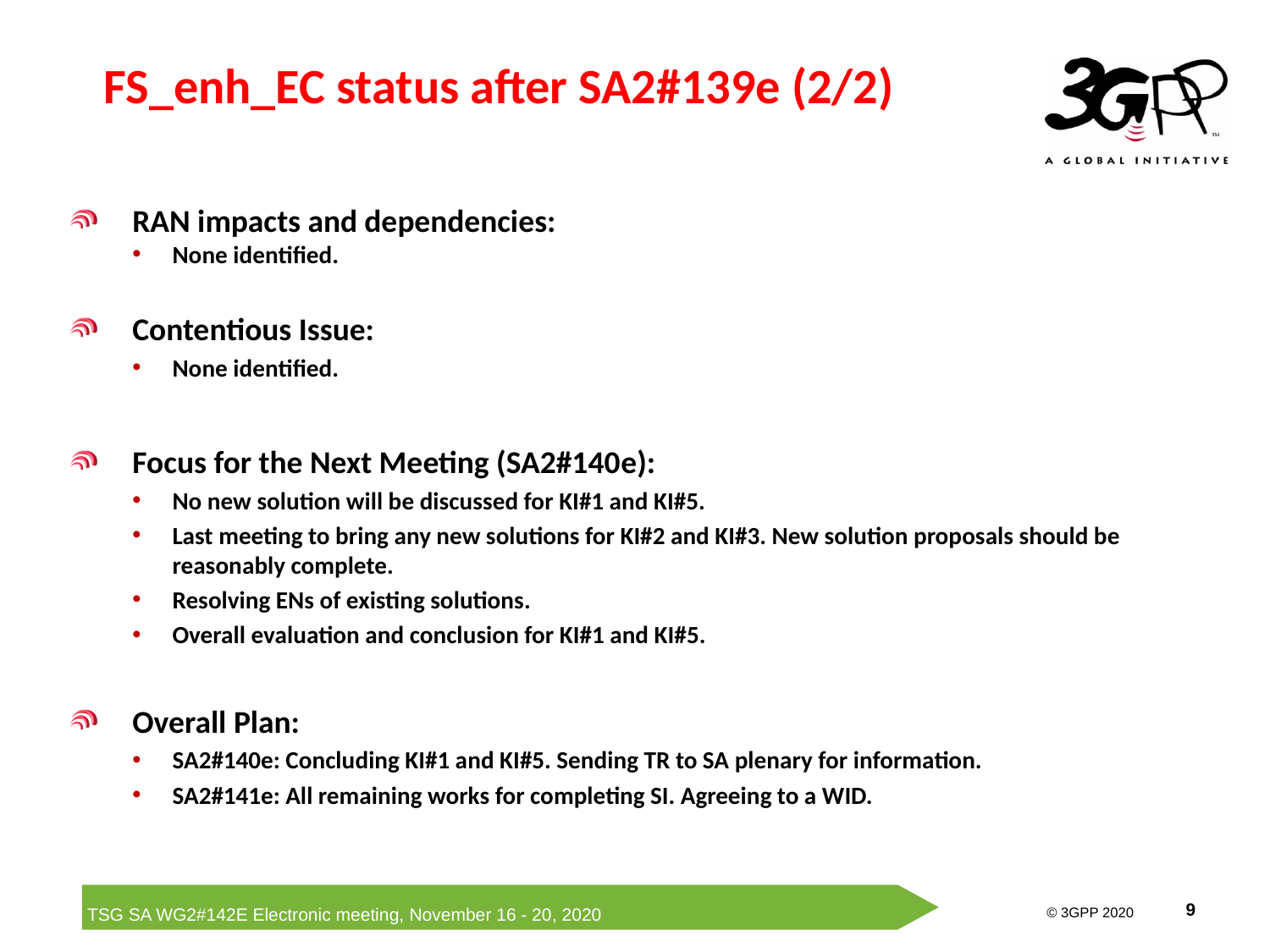

# FS_enh_EC status after SA2#139e (2/2)
RAN impacts and dependencies:
None identified.

Contentious Issue:
None identified.

Focus for the Next Meeting (SA2#140e):
No new solution will be discussed for KI#1 and KI#5.
Last meeting to bring any new solutions for KI#2 and KI#3. New solution proposals should be reasonably complete.
Resolving ENs of existing solutions.
Overall evaluation and conclusion for KI#1 and KI#5.

Overall Plan:
SA2#140e: Concluding KI#1 and KI#5. Sending TR to SA plenary for information.
SA2#141e: All remaining works for completing SI. Agreeing to a WID.